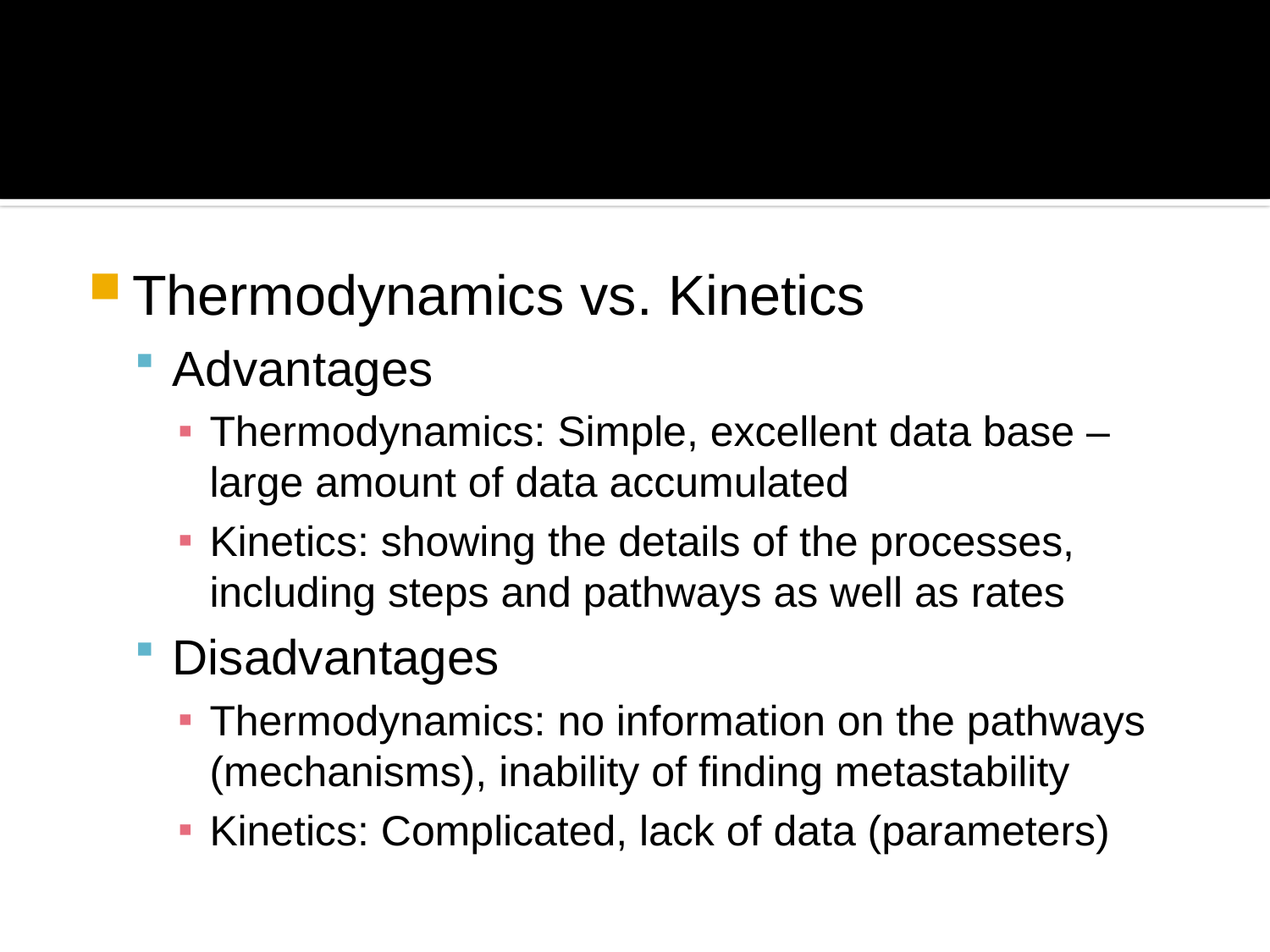

Thermodynamics vs. Kinetics
Advantages
Thermodynamics: Simple, excellent data base – large amount of data accumulated
Kinetics: showing the details of the processes, including steps and pathways as well as rates
Disadvantages
Thermodynamics: no information on the pathways (mechanisms), inability of finding metastability
Kinetics: Complicated, lack of data (parameters)